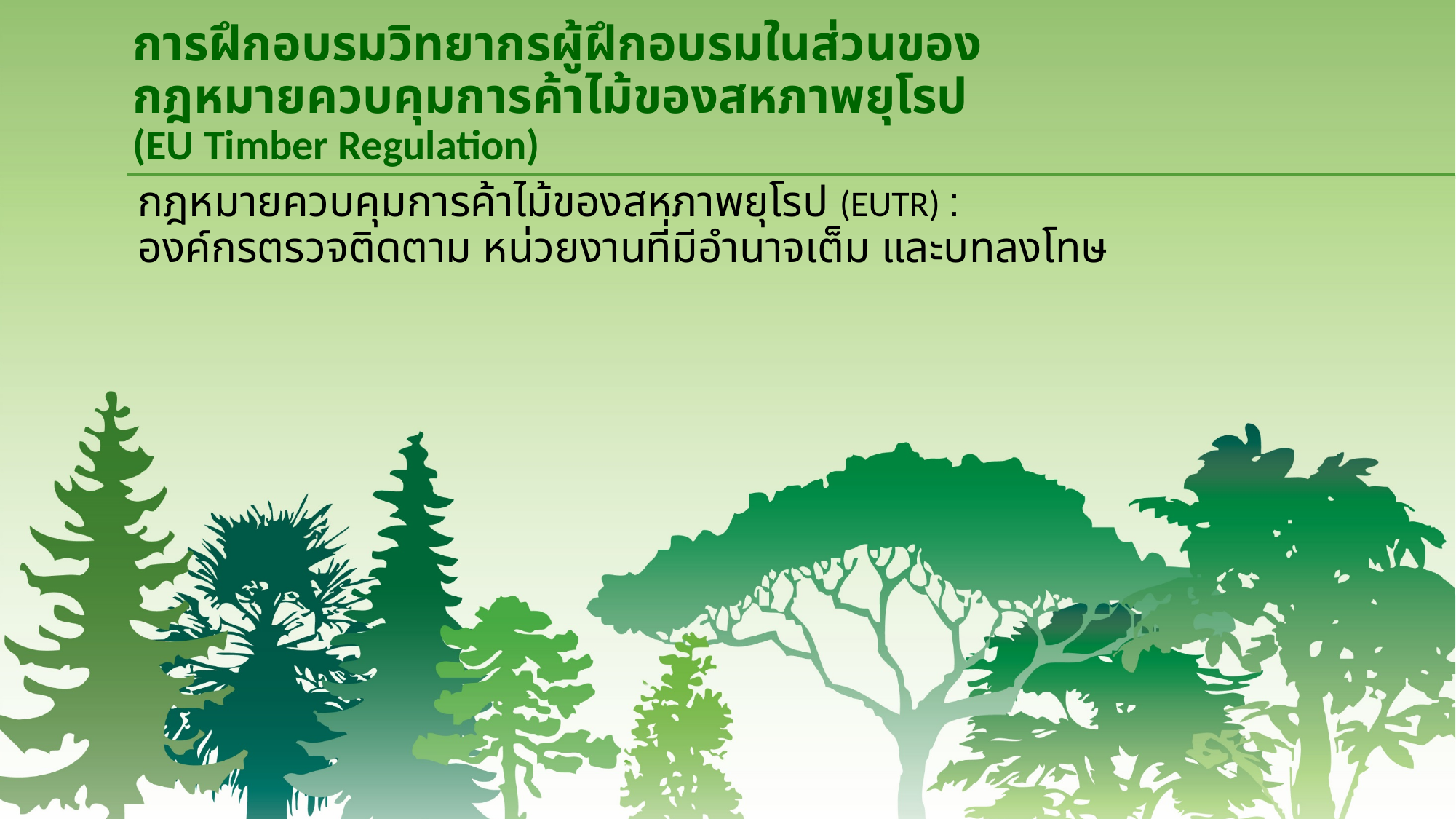

# การฝึกอบรมวิทยากรผู้ฝึกอบรมในส่วนของ กฎหมายควบคุมการค้าไม้ของสหภาพยุโรป (EU Timber Regulation)
กฎหมายควบคุมการค้าไม้ของสหภาพยุโรป (EUTR) :
องค์กรตรวจติดตาม หน่วยงานที่มีอำนาจเต็ม และบทลงโทษ
2